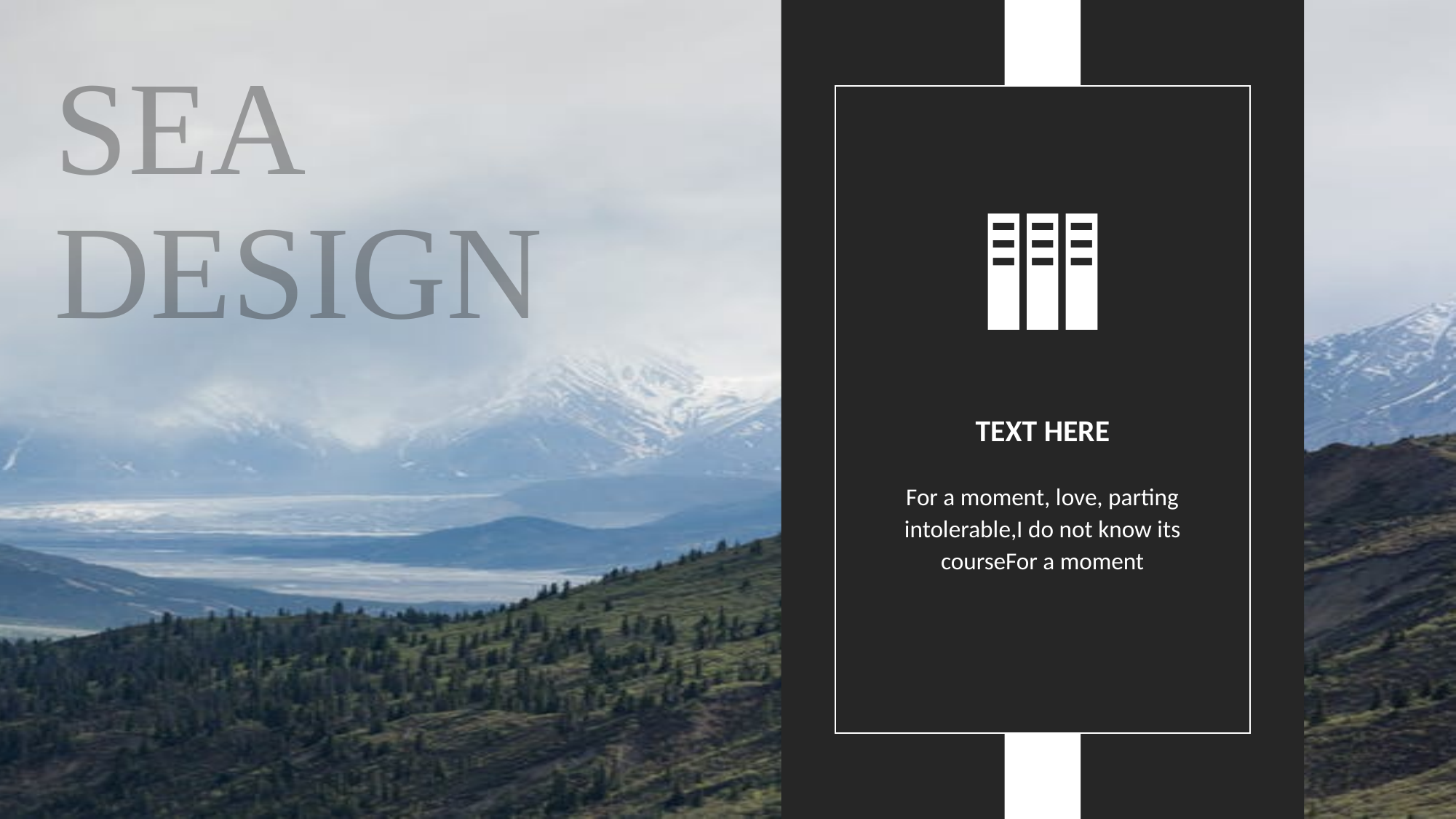

SEA
DESIGN

TEXT HERE
For a moment, love, parting intolerable,I do not know its courseFor a moment